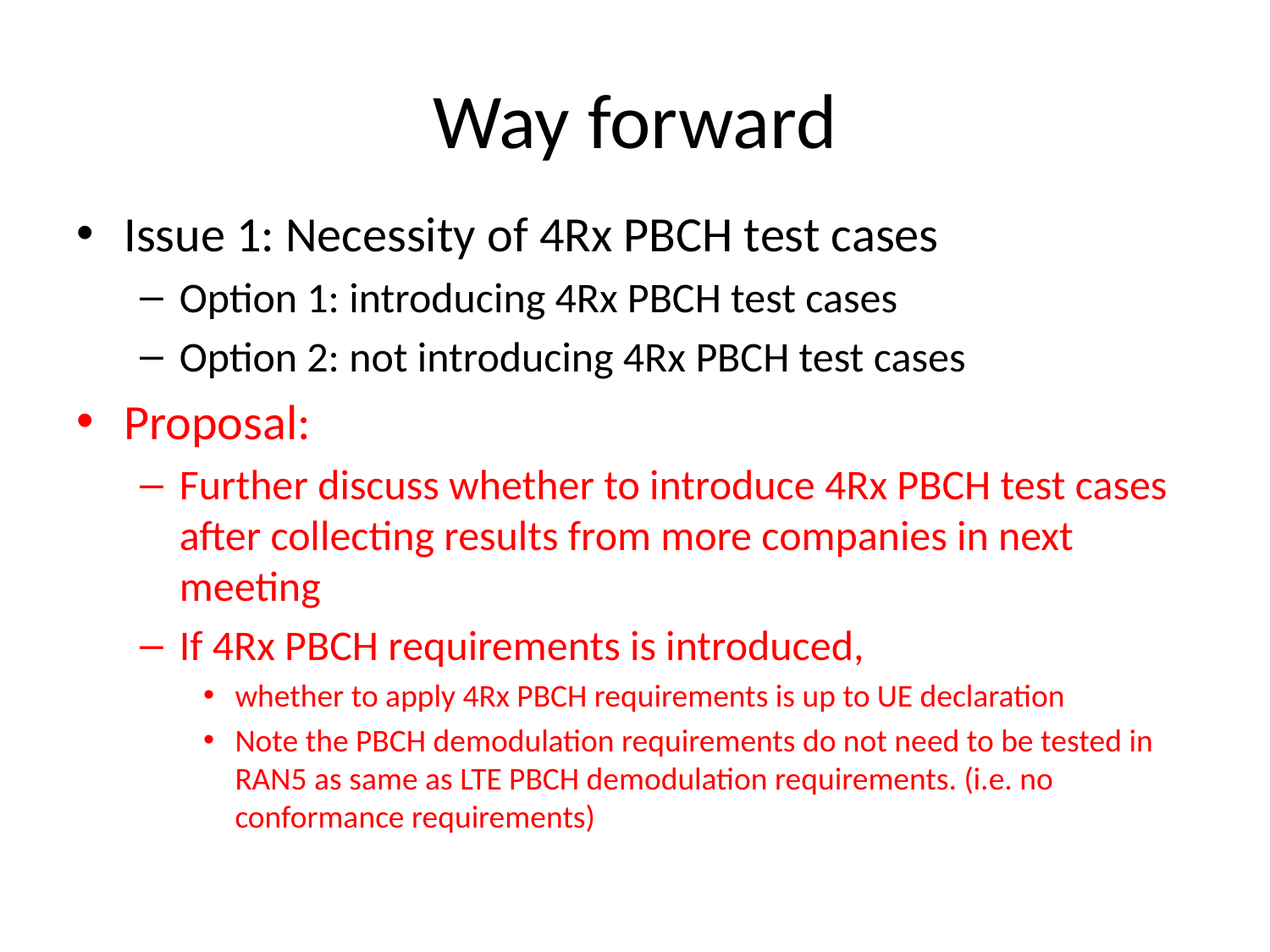

# Way forward
Issue 1: Necessity of 4Rx PBCH test cases
Option 1: introducing 4Rx PBCH test cases
Option 2: not introducing 4Rx PBCH test cases
Proposal:
Further discuss whether to introduce 4Rx PBCH test cases after collecting results from more companies in next meeting
If 4Rx PBCH requirements is introduced,
whether to apply 4Rx PBCH requirements is up to UE declaration
Note the PBCH demodulation requirements do not need to be tested in RAN5 as same as LTE PBCH demodulation requirements. (i.e. no conformance requirements)